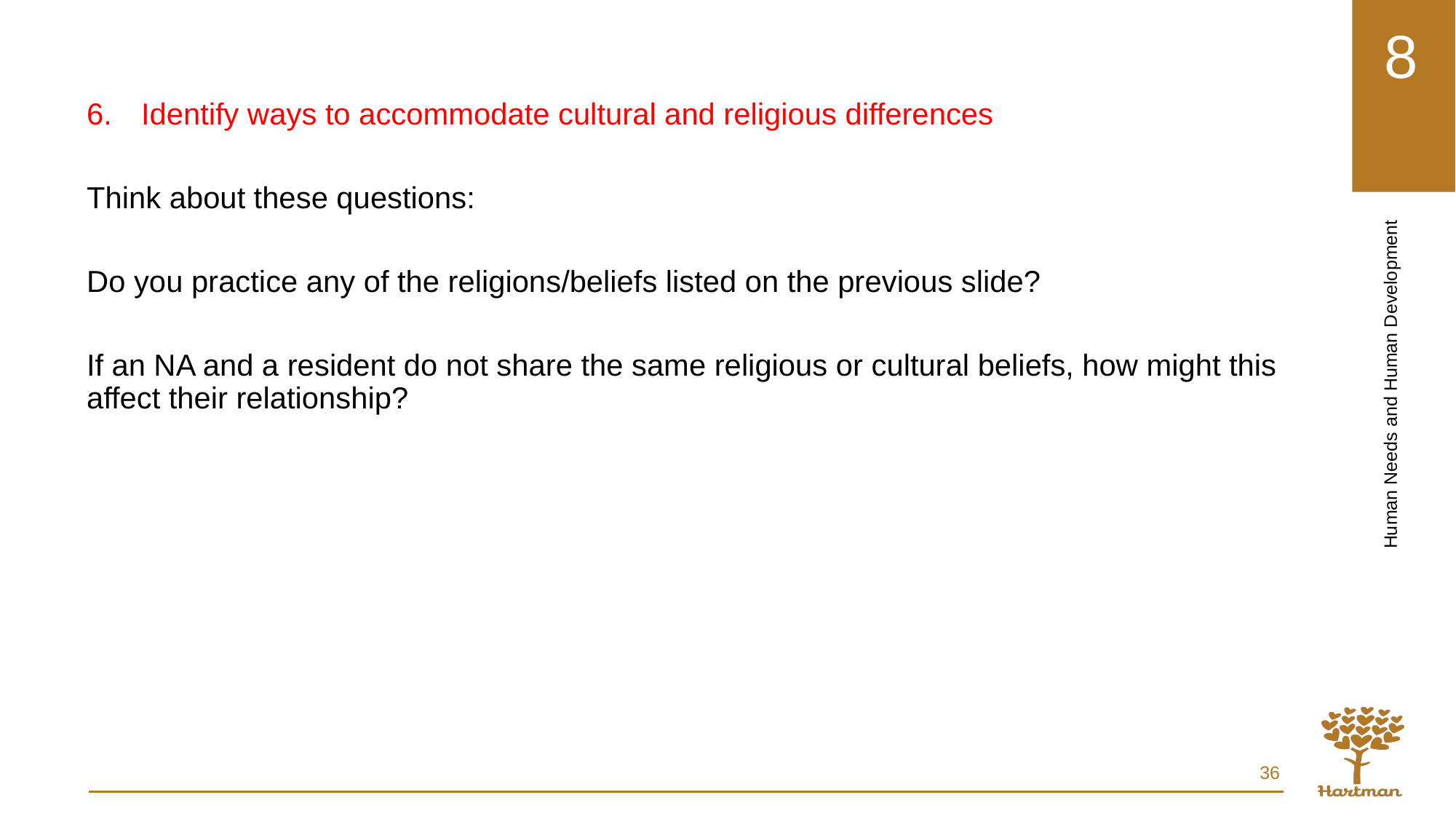

Identify ways to accommodate cultural and religious differences

Think about these questions:

Do you practice any of the religions/beliefs listed on the previous slide?

If an NA and a resident do not share the same religious or cultural beliefs, how might this affect their relationship?

36